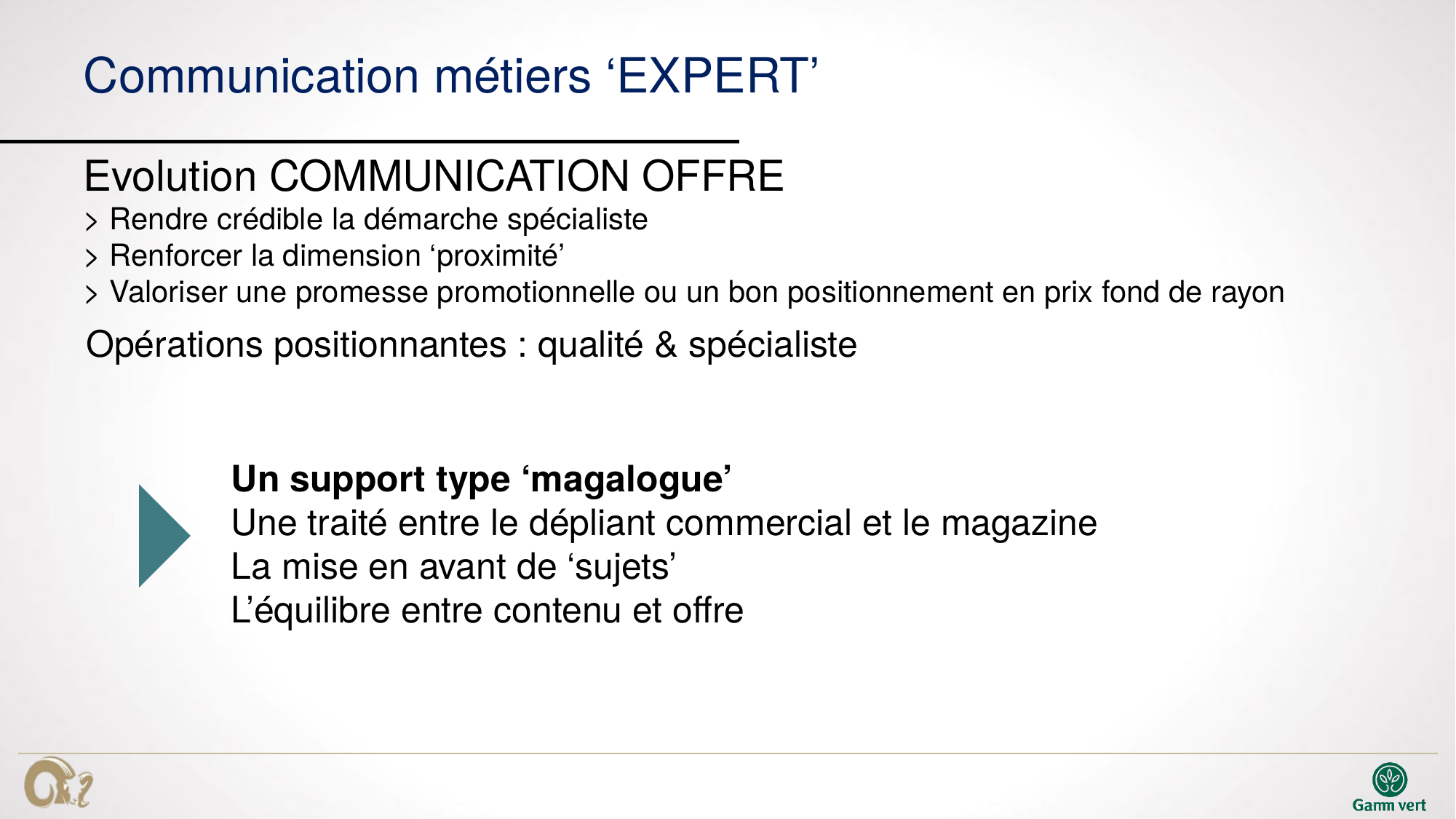

# Communication métiers ‘EXPERT’
Evolution COMMUNICATION OFFRE
> Rendre crédible la démarche spécialiste
> Renforcer la dimension ‘proximité’
> Valoriser une promesse promotionnelle ou un bon positionnement en prix fond de rayon
Opérations positionnantes : qualité & spécialiste
Un support type ‘magalogue’
Une traité entre le dépliant commercial et le magazine
La mise en avant de ‘sujets’
L’équilibre entre contenu et offre